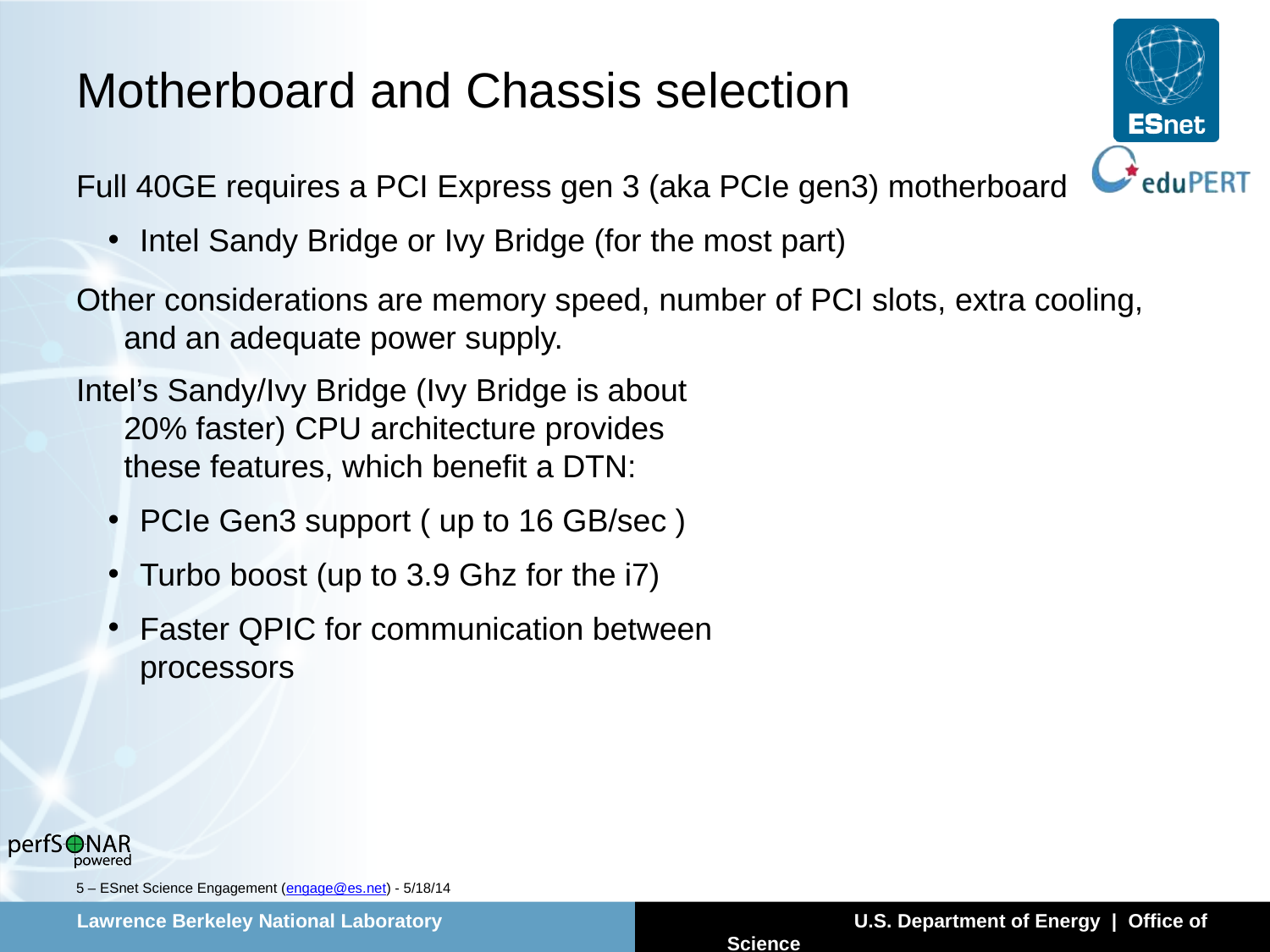

# Motherboard and Chassis selection
Full 40GE requires a PCI Express gen 3 (aka PCIe gen3) motherboard
Intel Sandy Bridge or Ivy Bridge (for the most part)
Other considerations are memory speed, number of PCI slots, extra cooling, and an adequate power supply.
Intel’s Sandy/Ivy Bridge (Ivy Bridge is about 20% faster) CPU architecture provides these features, which benefit a DTN:
PCIe Gen3 support ( up to 16 GB/sec )
Turbo boost (up to 3.9 Ghz for the i7)
Faster QPIC for communication between processors
5 – ESnet Science Engagement (engage@es.net) - 5/18/14